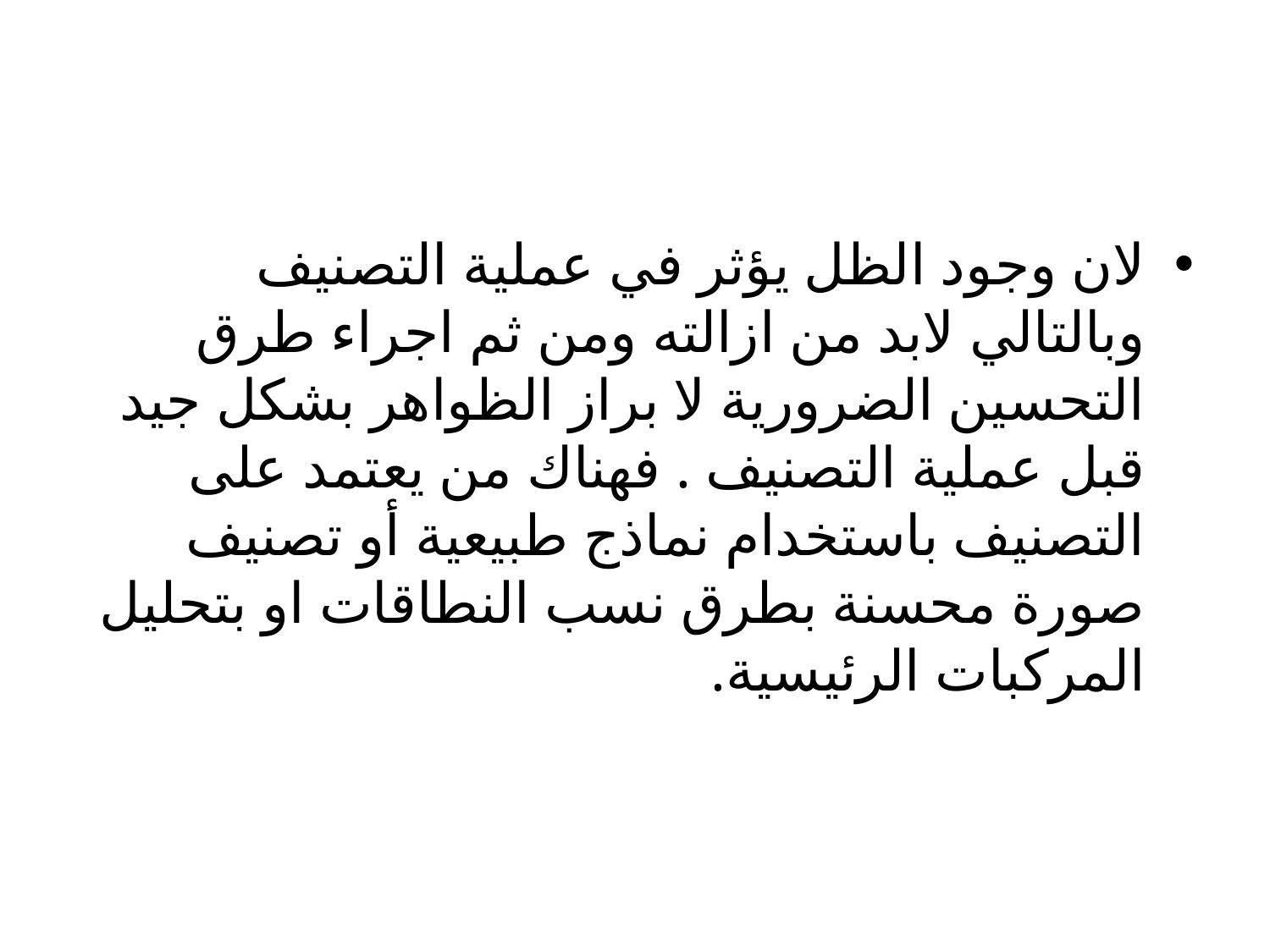

لان وجود الظل يؤثر في عملية التصنيف وبالتالي لابد من ازالته ومن ثم اجراء طرق التحسين الضرورية لا براز الظواهر بشكل جيد قبل عملية التصنيف . فهناك من يعتمد على التصنيف باستخدام نماذج طبيعية أو تصنيف صورة محسنة بطرق نسب النطاقات او بتحليل المركبات الرئيسية.